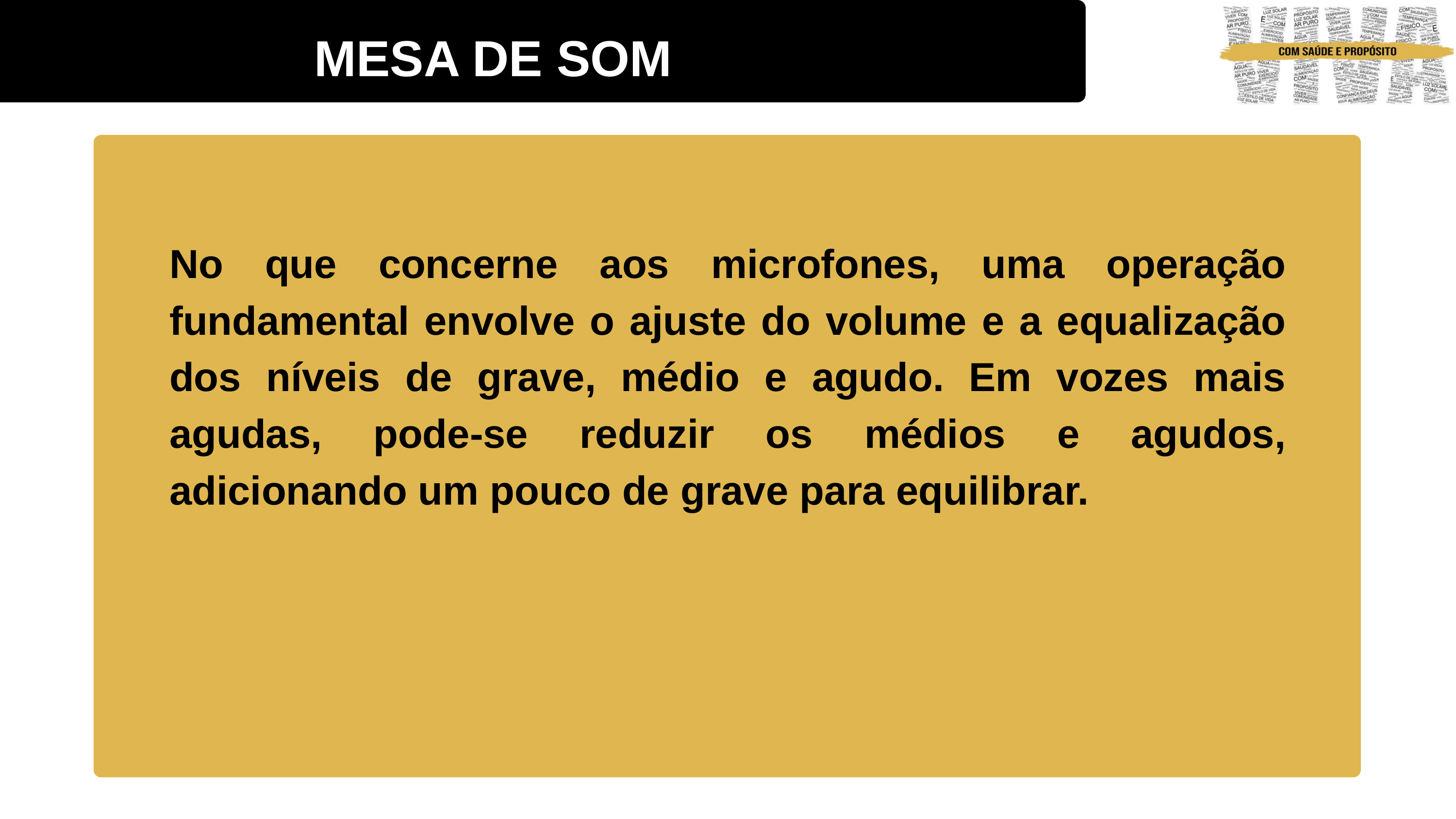

MESA DE SOM

No que concerne aos microfones, uma operação fundamental envolve o ajuste do volume e a equalização dos níveis de grave, médio e agudo. Em vozes mais agudas, pode-se reduzir os médios e agudos, adicionando um pouco de grave para equilibrar.